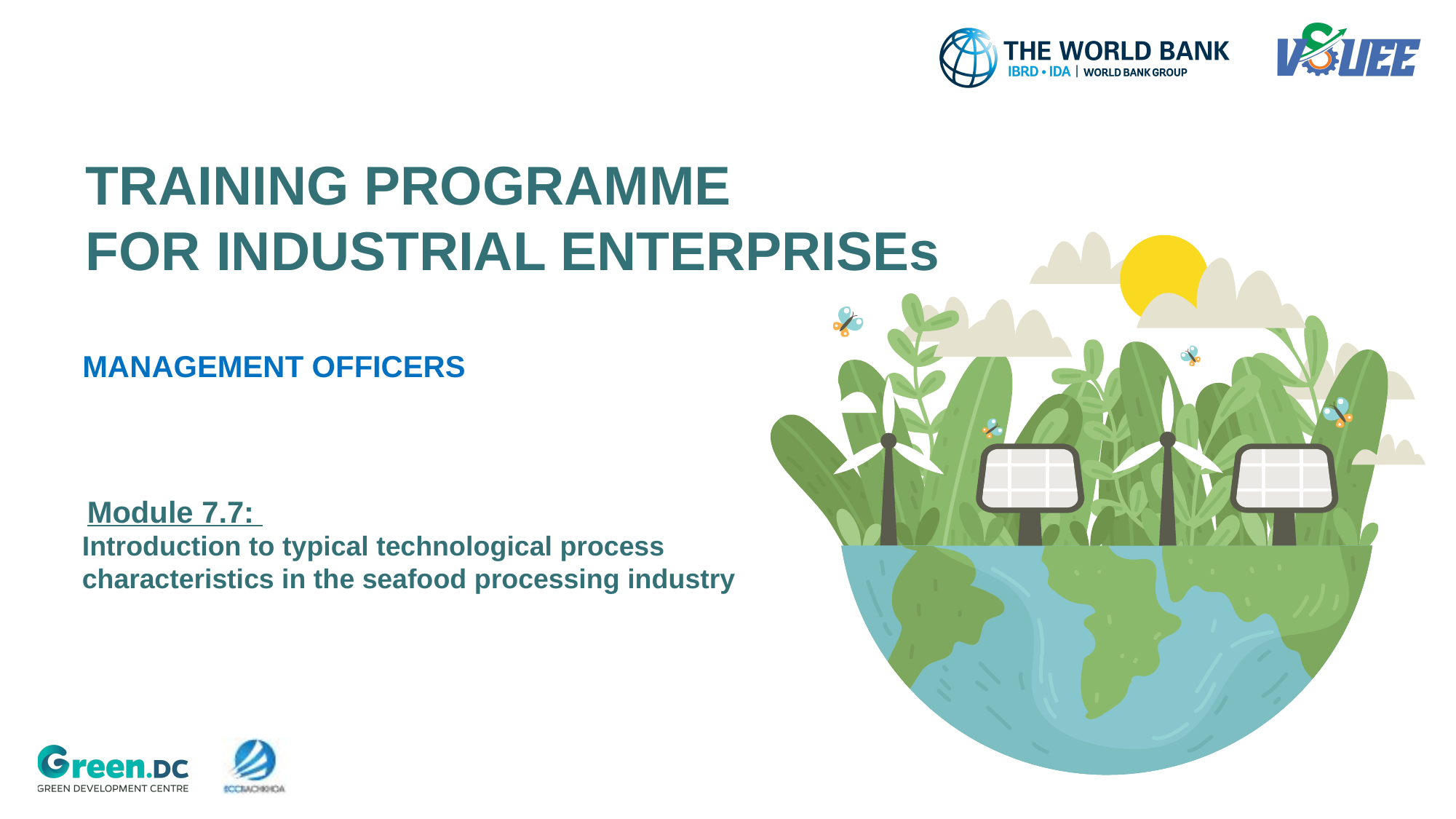

# TRAINING PROGRAMME FOR INDUSTRIAL ENTERPRISEs

MANAGEMENT OFFICERS
Module 7.7:
Introduction to typical technological process characteristics in the seafood processing industry